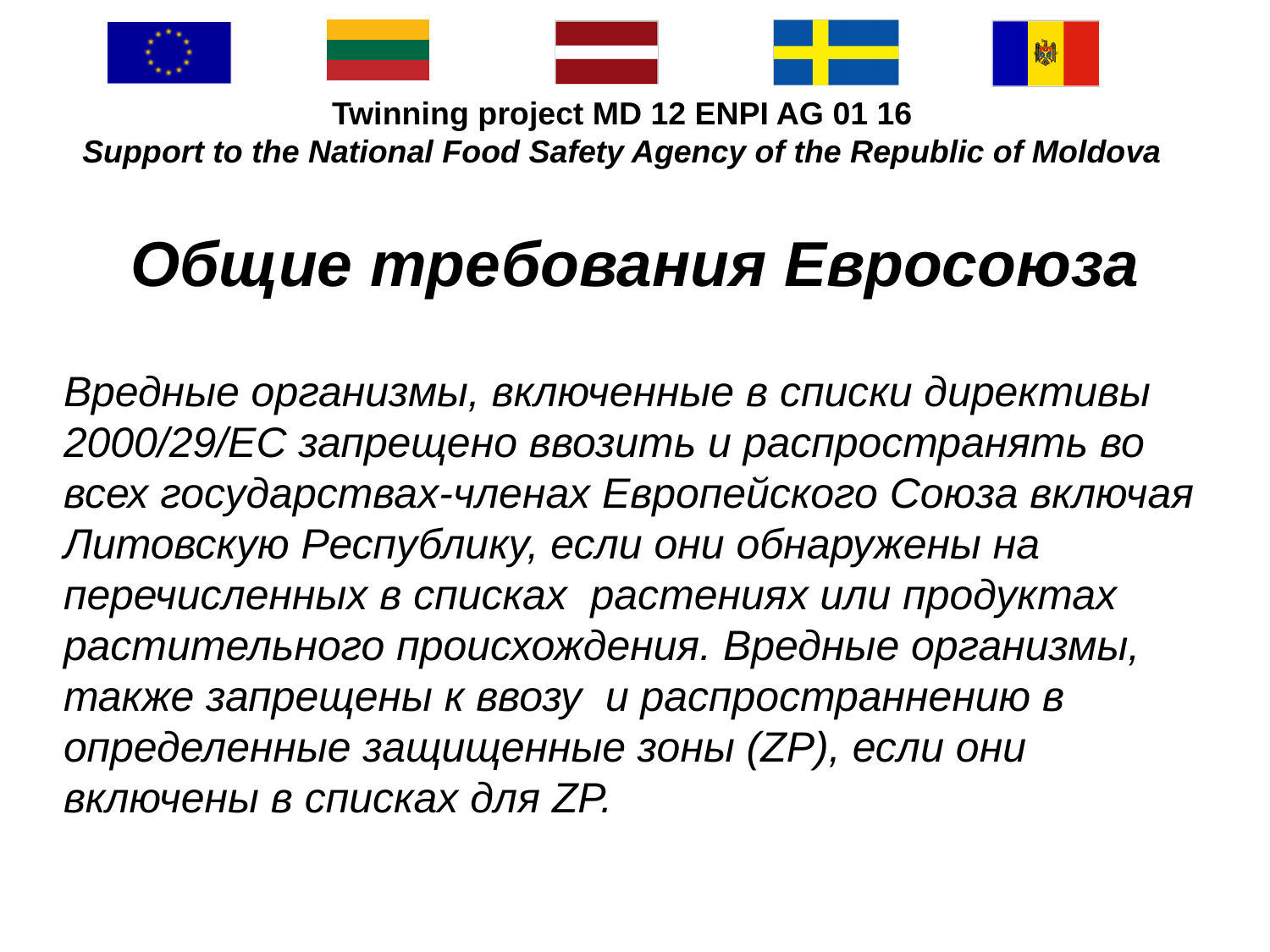

#
Общие требования Евросоюза
Вредные организмы, включенные в списки директивы 2000/29/ЕС запрещено ввозить и распространять во всех государствах-членах Европейского Союза включая Литовскую Республику, если они обнаружены на перечисленных в списках  растениях или продуктах растительного происхождения. Вредные организмы, также запрещены к ввозу  и распространнению в определенные защищенные зоны (ZP), если они включены в списках для ZP.